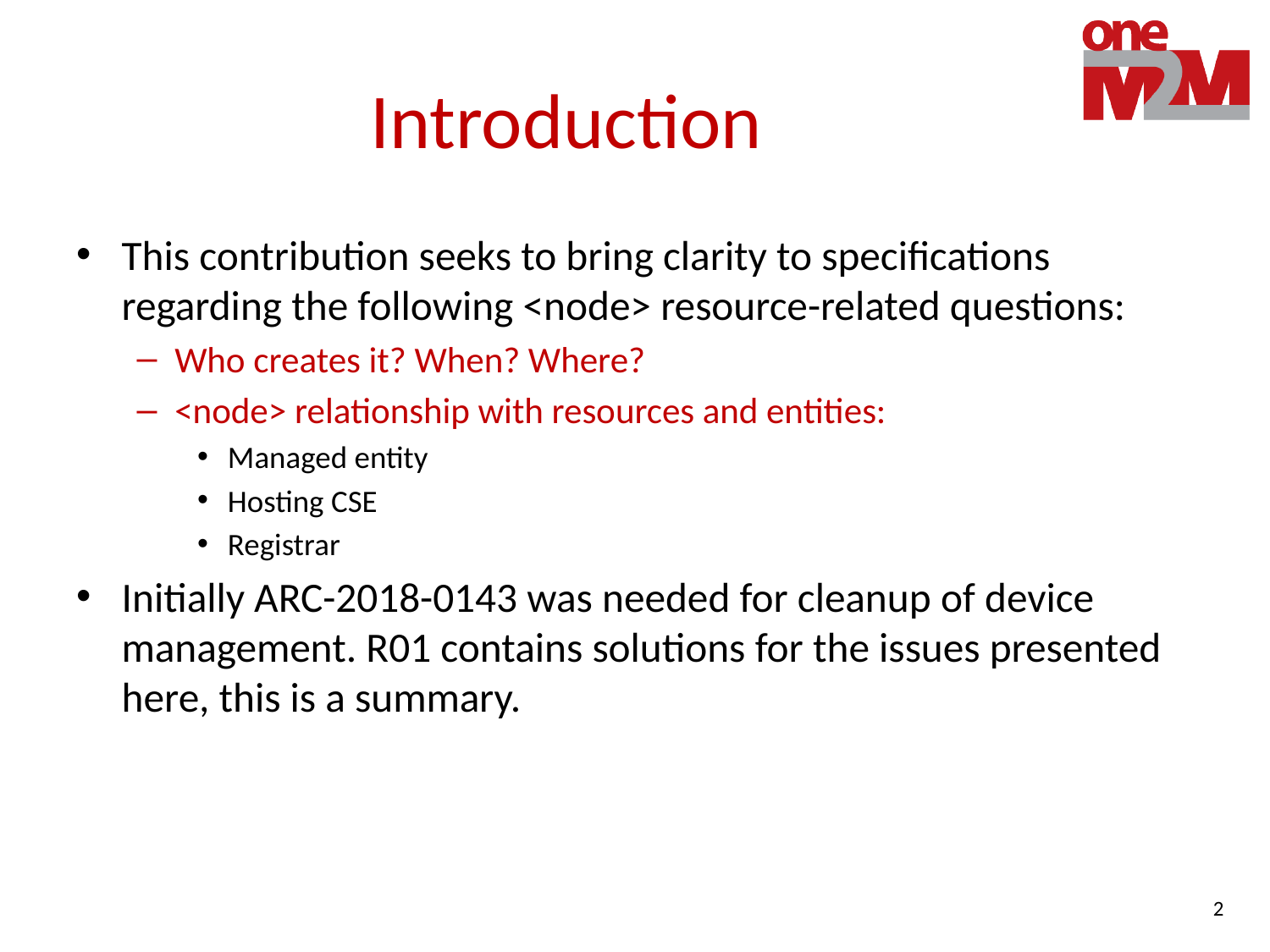

# Introduction
This contribution seeks to bring clarity to specifications regarding the following <node> resource-related questions:
Who creates it? When? Where?
<node> relationship with resources and entities:
Managed entity
Hosting CSE
Registrar
Initially ARC-2018-0143 was needed for cleanup of device management. R01 contains solutions for the issues presented here, this is a summary.